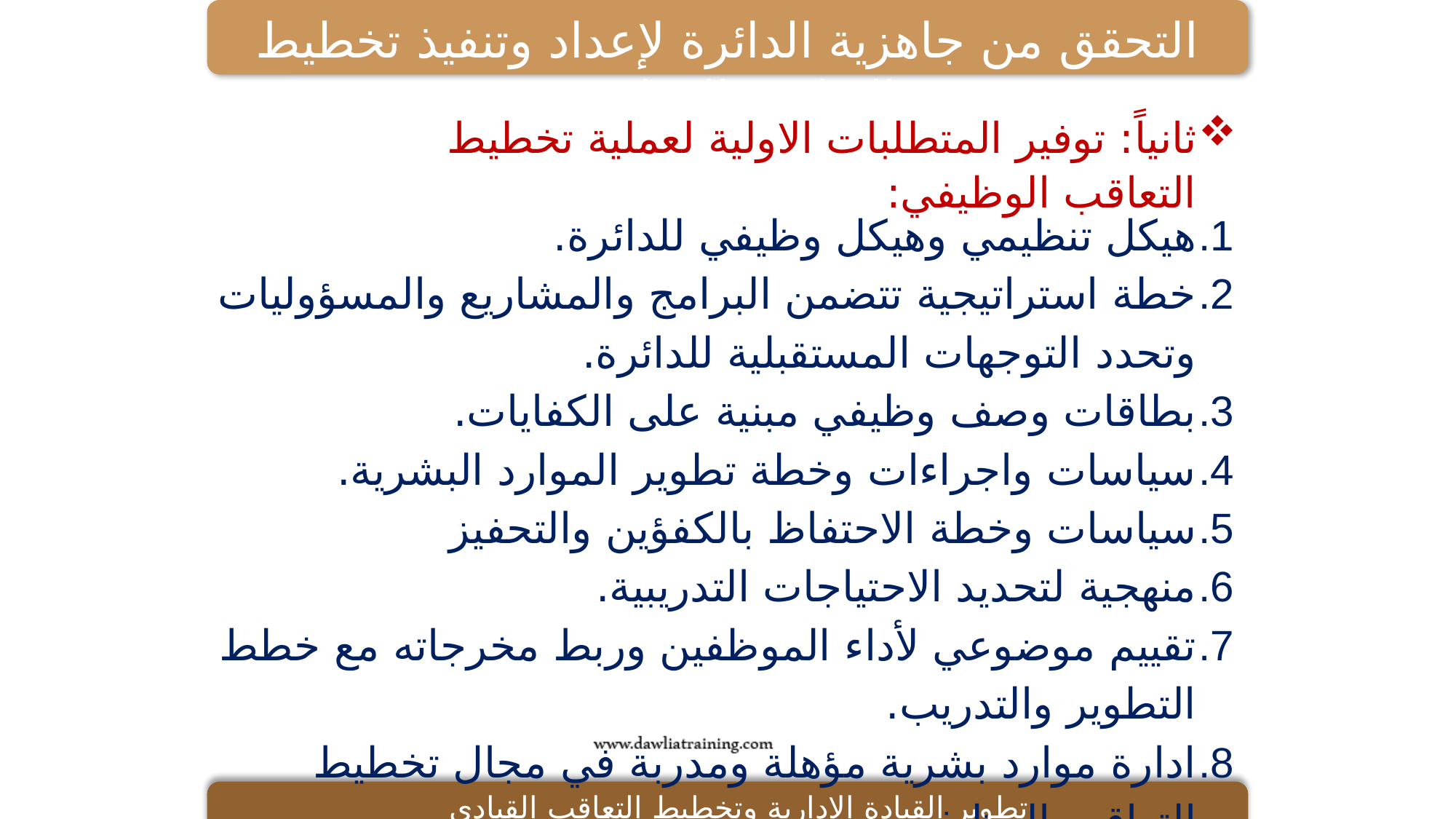

التحقق من جاهزية الدائرة لإعداد وتنفيذ تخطيط التعاقب الوظيفي
ثانياً: توفير المتطلبات الاولية لعملية تخطيط التعاقب الوظيفي:
هيكل تنظيمي وهيكل وظيفي للدائرة.
خطة استراتيجية تتضمن البرامج والمشاريع والمسؤوليات وتحدد التوجهات المستقبلية للدائرة.
بطاقات وصف وظيفي مبنية على الكفايات.
سياسات واجراءات وخطة تطوير الموارد البشرية.
سياسات وخطة الاحتفاظ بالكفؤين والتحفيز
منهجية لتحديد الاحتياجات التدريبية.
تقييم موضوعي لأداء الموظفين وربط مخرجاته مع خطط التطوير والتدريب.
ادارة موارد بشرية مؤهلة ومدربة في مجال تخطيط التعاقب الوظيفي.

تطوير القيادة الإدارية وتخطيط التعاقب القيادي